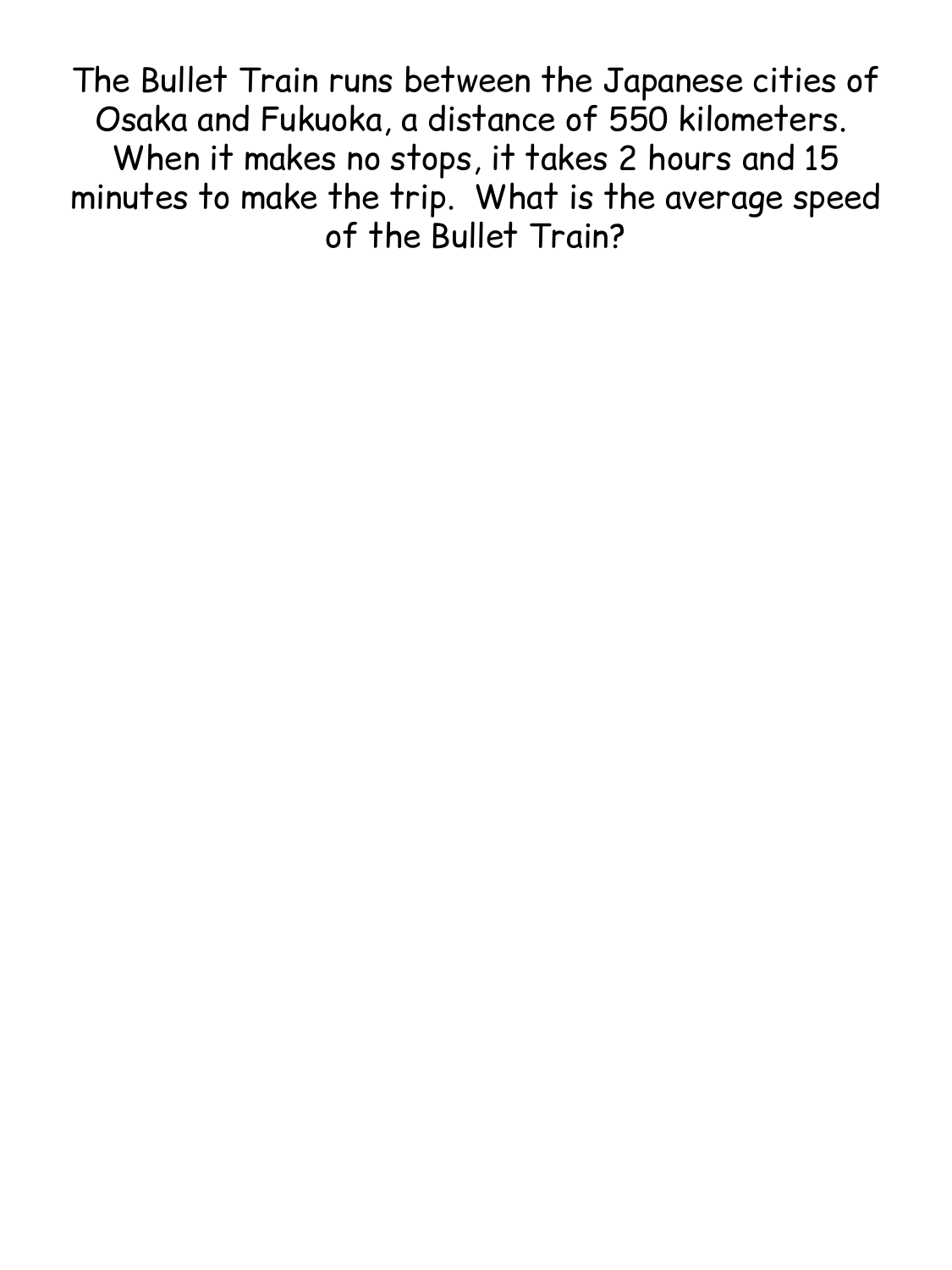

# The Bullet Train runs between the Japanese cities of Osaka and Fukuoka, a distance of 550 kilometers.  When it makes no stops, it takes 2 hours and 15 minutes to make the trip.  What is the average speed of the Bullet Train?